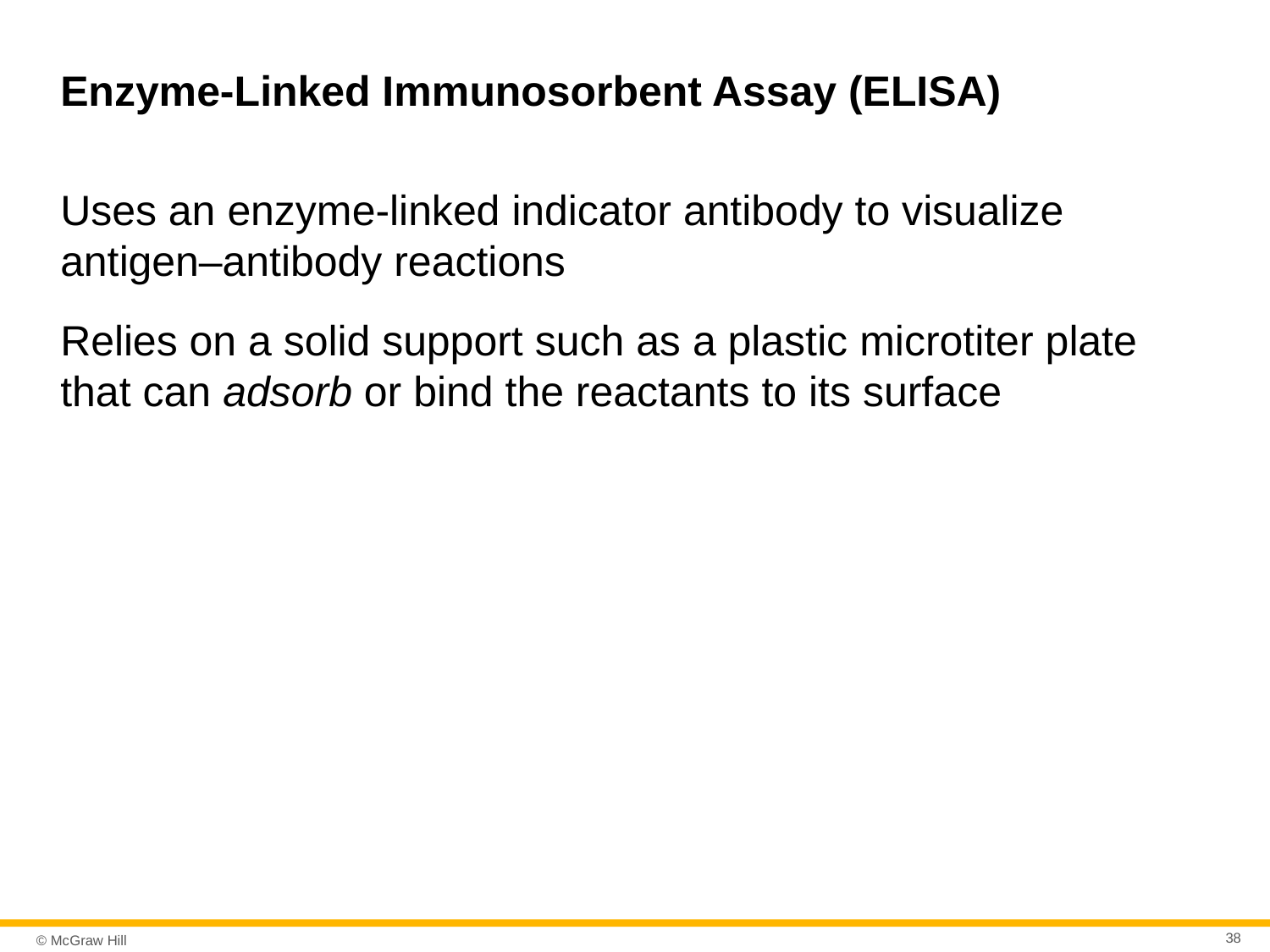

# Enzyme-Linked Immunosorbent Assay (ELISA)
Uses an enzyme-linked indicator antibody to visualize antigen–antibody reactions
Relies on a solid support such as a plastic microtiter plate that can adsorb or bind the reactants to its surface